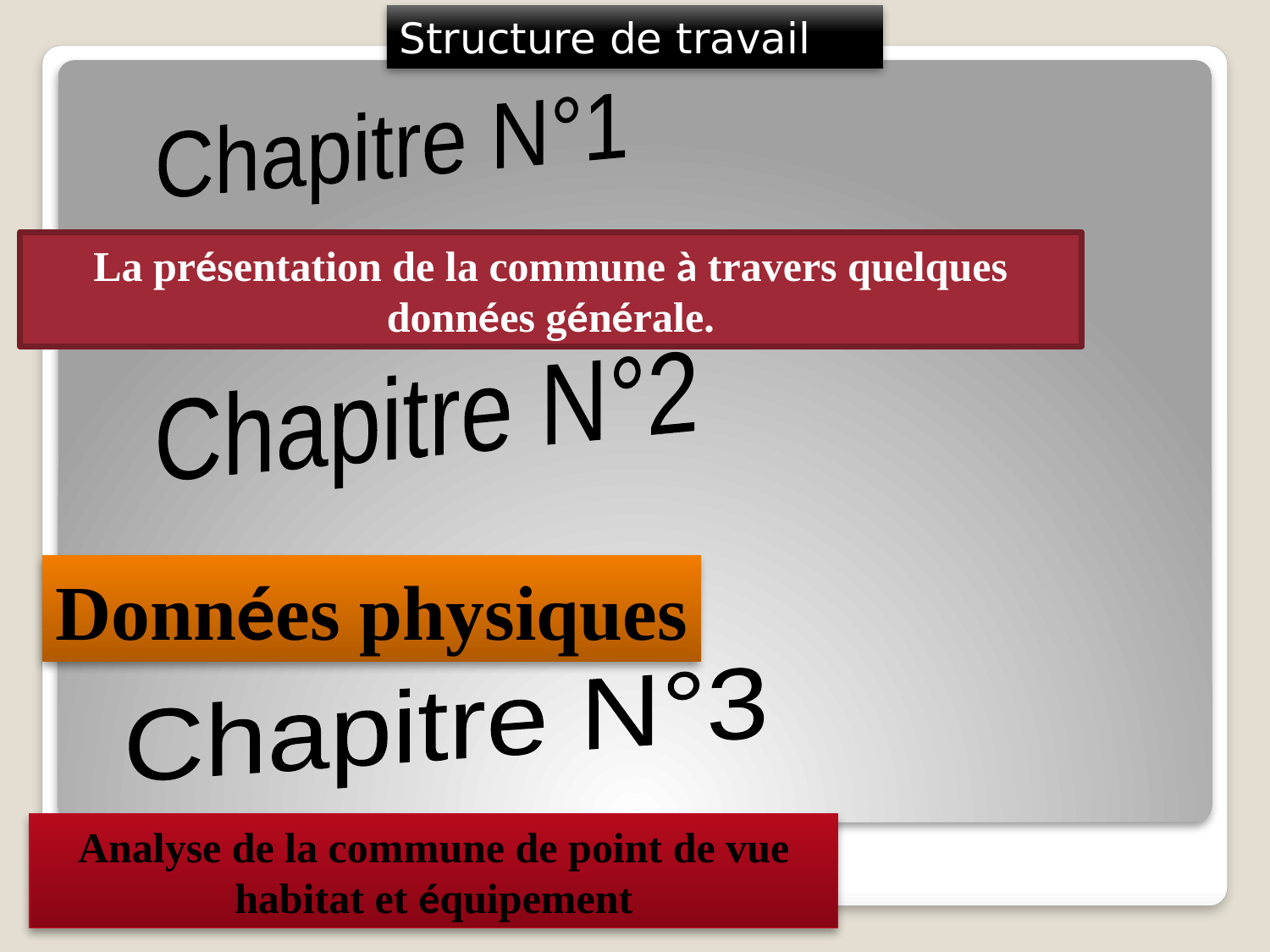

Structure de travail
Chapitre N°1
La présentation de la commune à travers quelques données générale.
Chapitre N°2
Données physiques
Chapitre N°3
Analyse de la commune de point de vue habitat et équipement